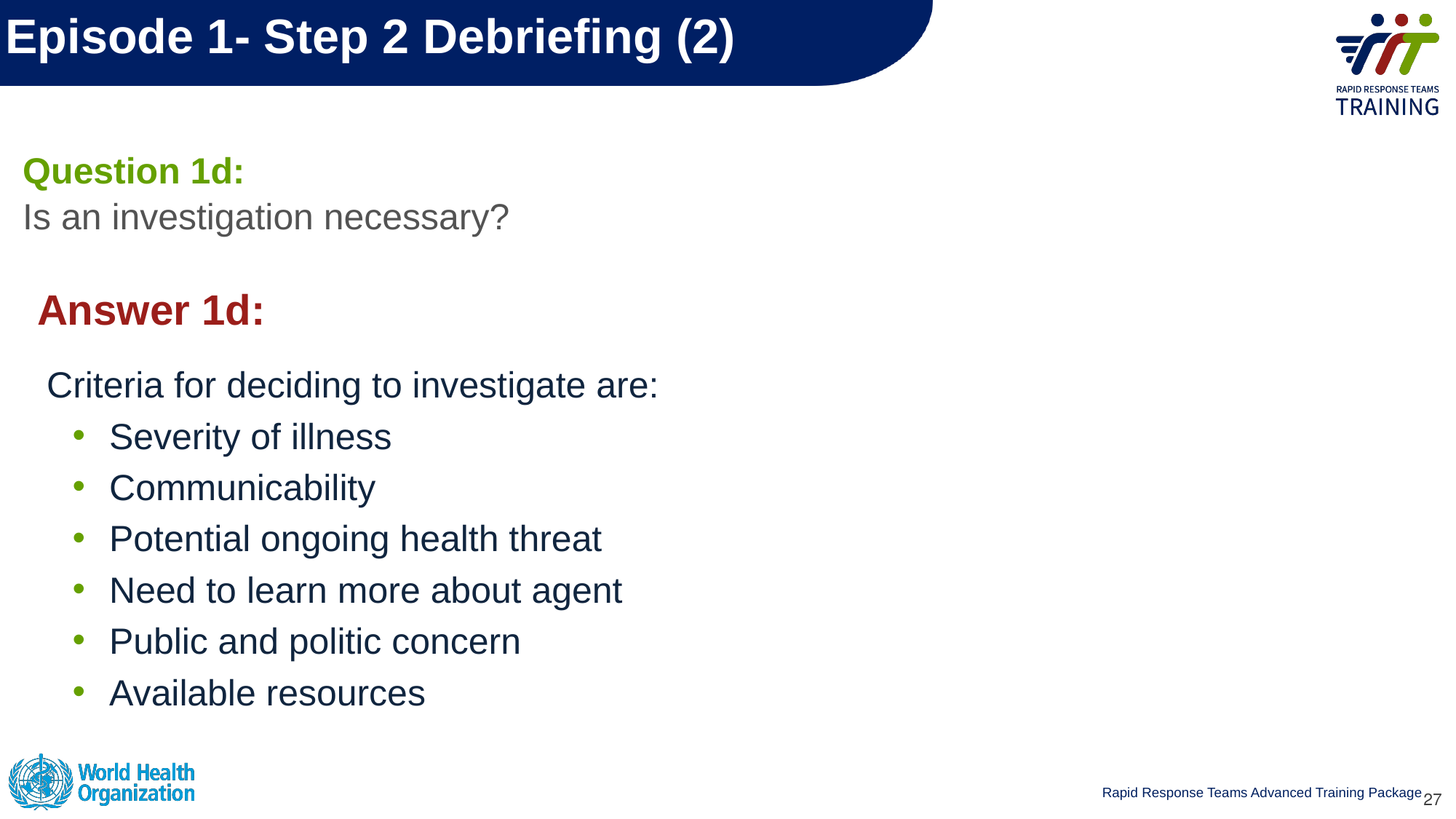

Episode 1- Step 2 Debriefing (2)
Question 1d:
Is an investigation necessary?

Answer 1d:
Criteria for deciding to investigate are:
Severity of illness
Communicability
Potential ongoing health threat
Need to learn more about agent
Public and politic concern
Available resources